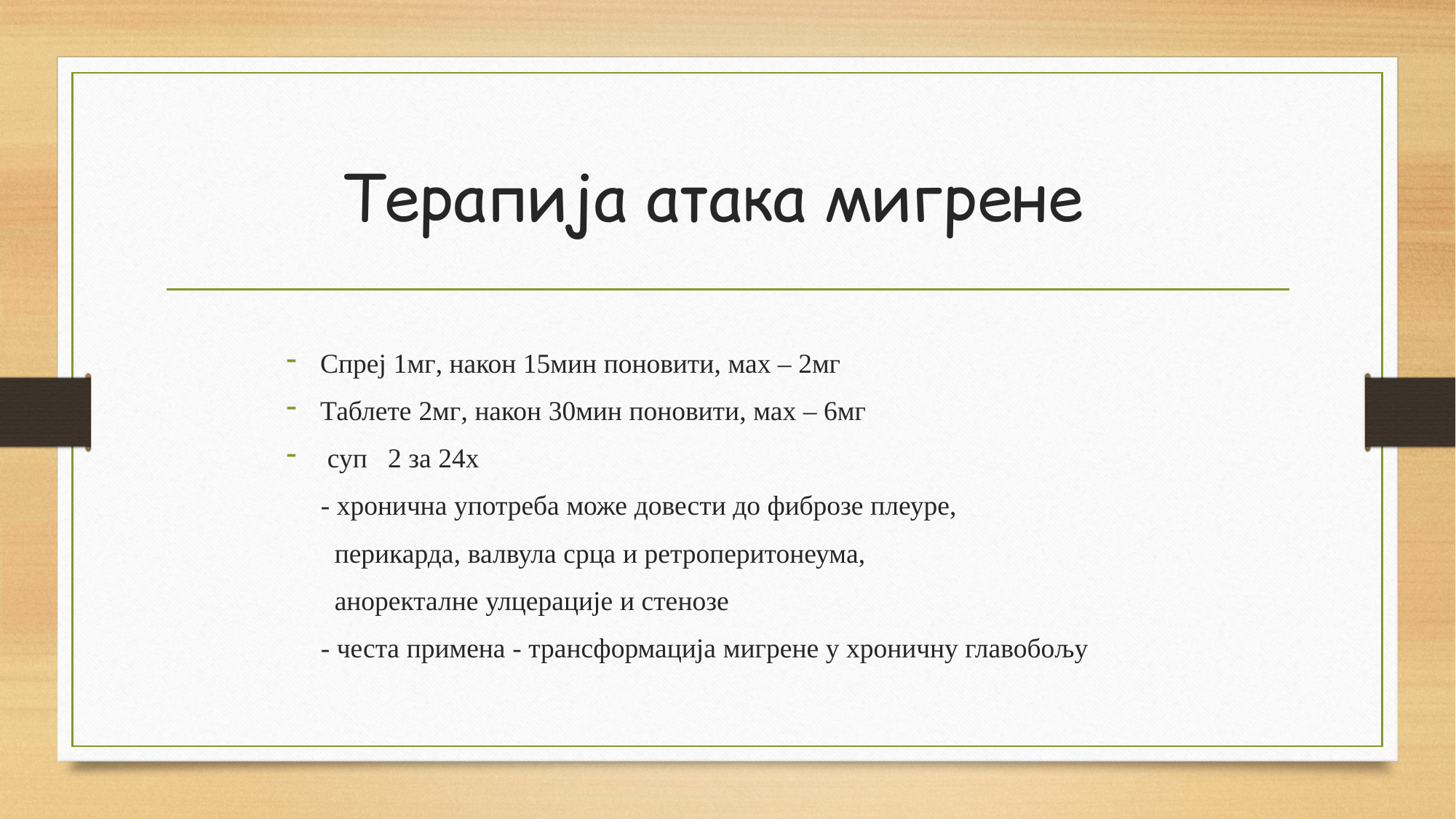

# Терапија атака мигрене
Спреј 1мг, након 15мин поновити, маx – 2мг
Таблете 2мг, након 30мин поновити, маx – 6мг
 суп   2 за 24х
     - хронична употреба може довести до фиброзе плеуре,
       перикарда, валвула срца и ретроперитонеума,
       аноректалне улцерације и стенозе
     - честа примена - трансформација мигрене у хроничну главобољу